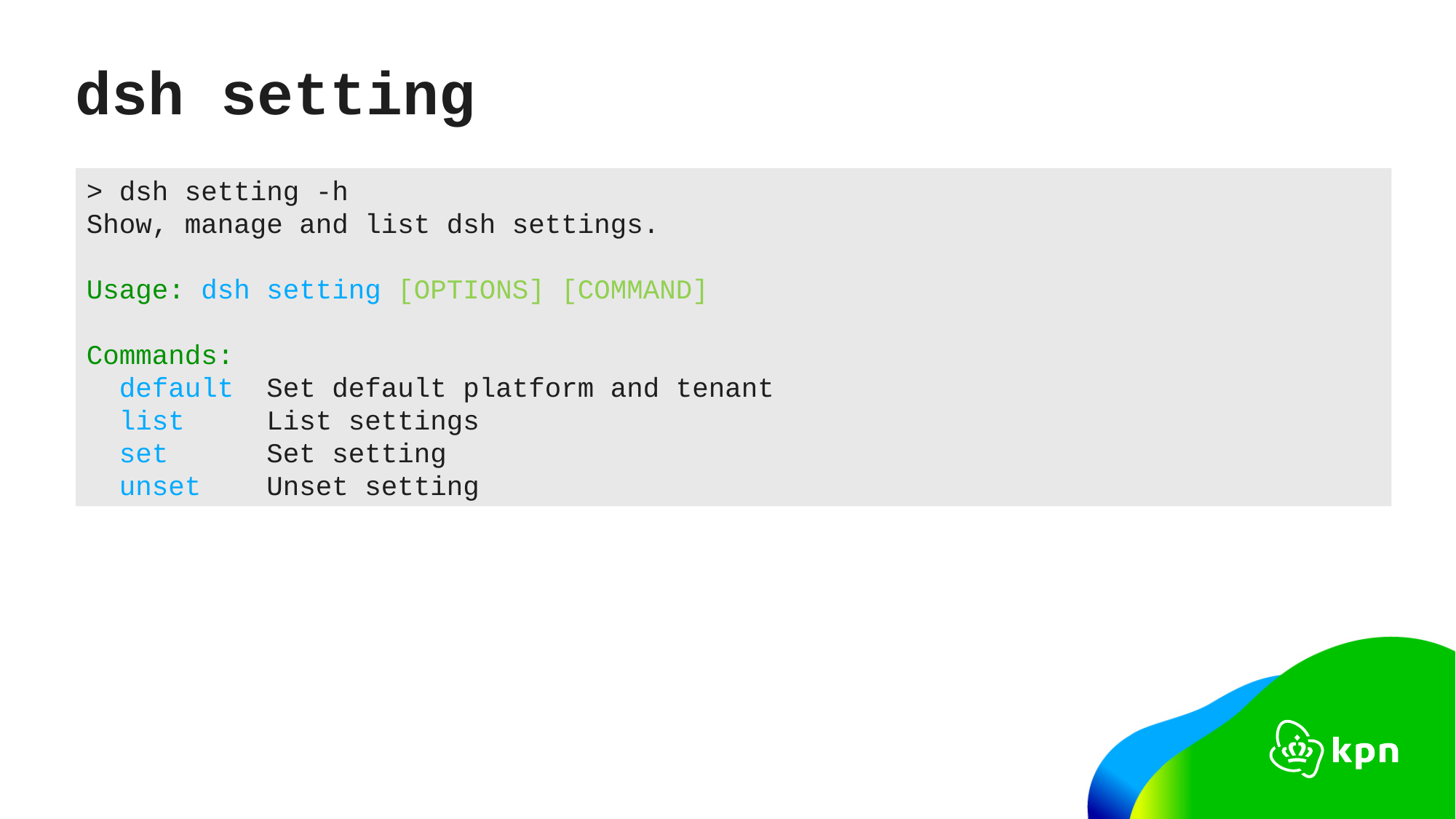

# dsh setting
> dsh setting -h
Show, manage and list dsh settings.

Usage: dsh setting [OPTIONS] [COMMAND]

Commands:
  default  Set default platform and tenant
  list     List settings
  set      Set setting
  unset    Unset setting